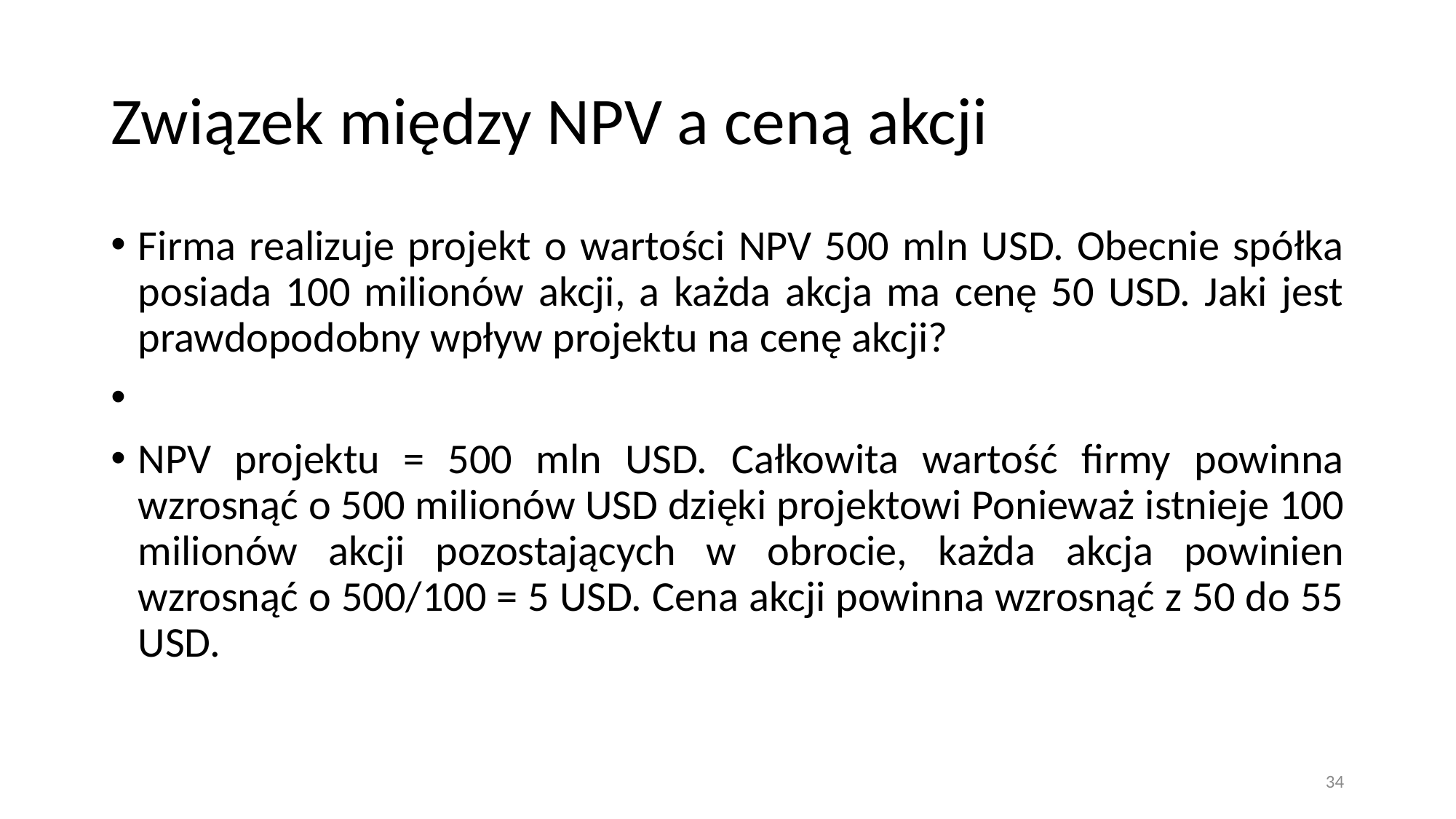

# Związek między NPV a ceną akcji
Firma realizuje projekt o wartości NPV 500 mln USD. Obecnie spółka posiada 100 milionów akcji, a każda akcja ma cenę 50 USD. Jaki jest prawdopodobny wpływ projektu na cenę akcji?

NPV projektu = 500 mln USD. Całkowita wartość firmy powinna wzrosnąć o 500 milionów USD dzięki projektowi Ponieważ istnieje 100 milionów akcji pozostających w obrocie, każda akcja powinien wzrosnąć o 500/100 = 5 USD. Cena akcji powinna wzrosnąć z 50 do 55 USD.

34